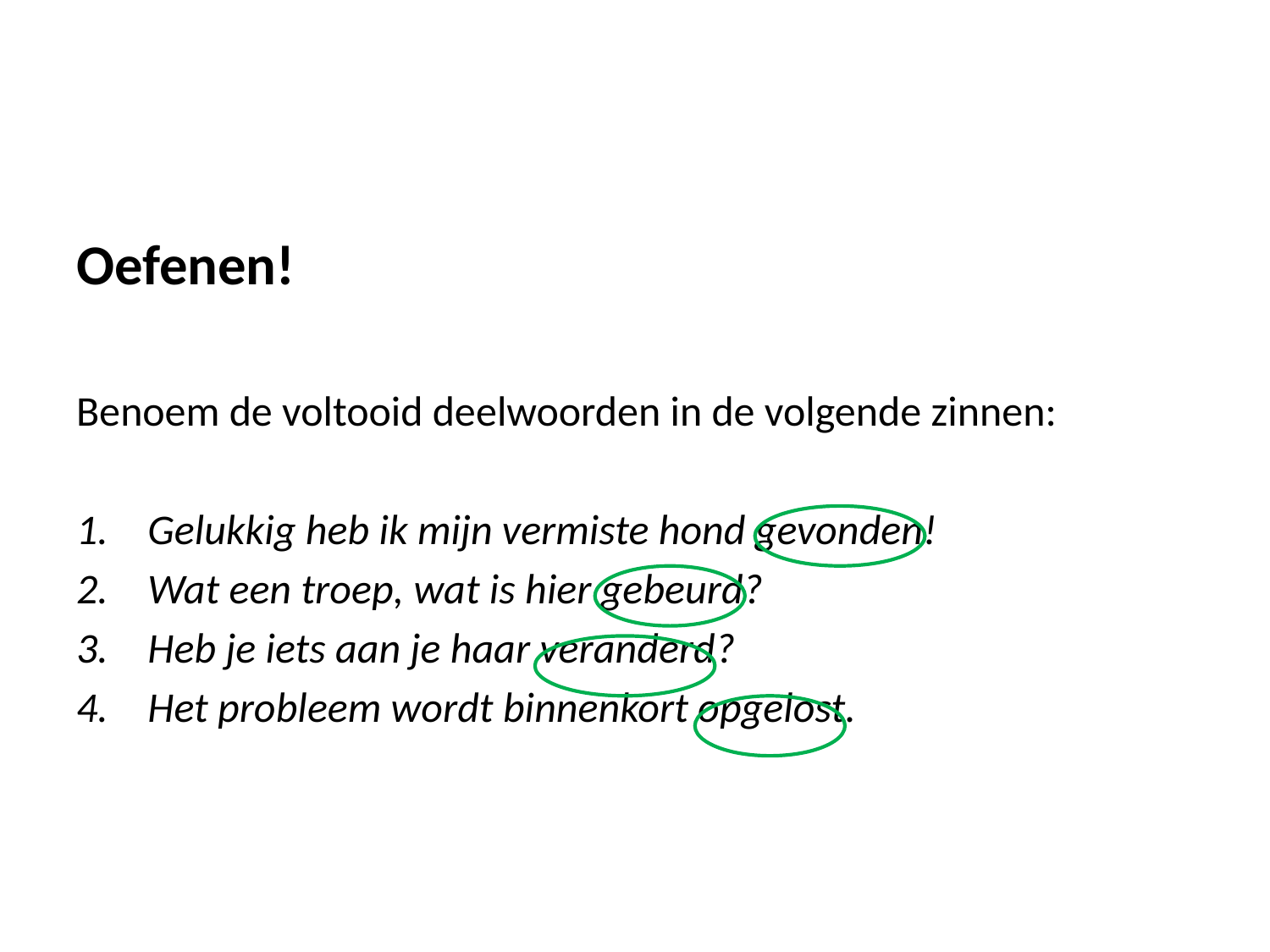

#
Oefenen!

Benoem de voltooid deelwoorden in de volgende zinnen:

Gelukkig heb ik mijn vermiste hond gevonden!
Wat een troep, wat is hier gebeurd?
Heb je iets aan je haar veranderd?
Het probleem wordt binnenkort opgelost.